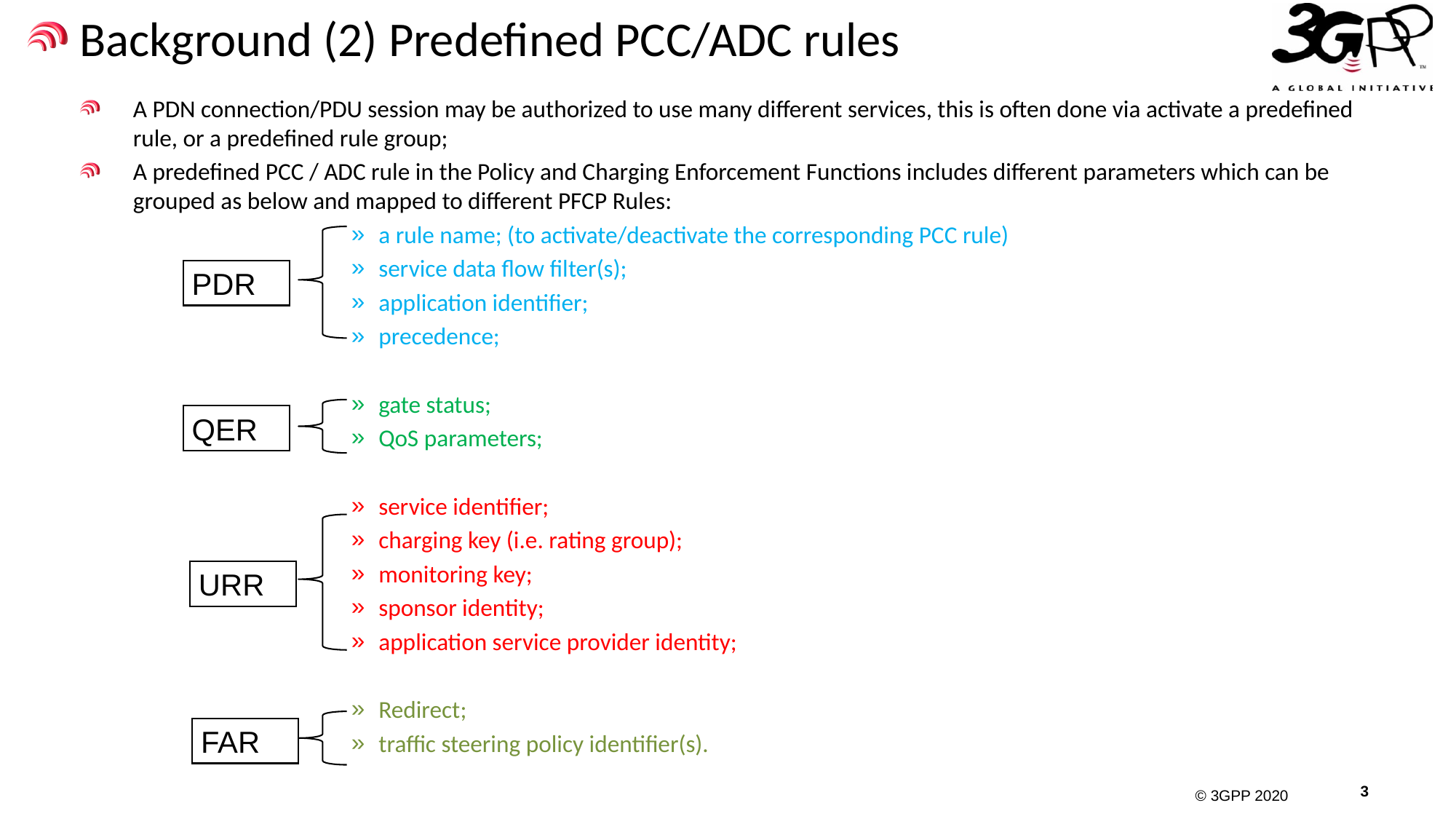

Background (2) Predefined PCC/ADC rules
A PDN connection/PDU session may be authorized to use many different services, this is often done via activate a predefined rule, or a predefined rule group;
A predefined PCC / ADC rule in the Policy and Charging Enforcement Functions includes different parameters which can be grouped as below and mapped to different PFCP Rules:
a rule name; (to activate/deactivate the corresponding PCC rule)
service data flow filter(s);
application identifier;
precedence;

gate status;
QoS parameters;

service identifier;
charging key (i.e. rating group);
monitoring key;
sponsor identity;
application service provider identity;

Redirect;
traffic steering policy identifier(s).

PDR

QER

URR

FAR